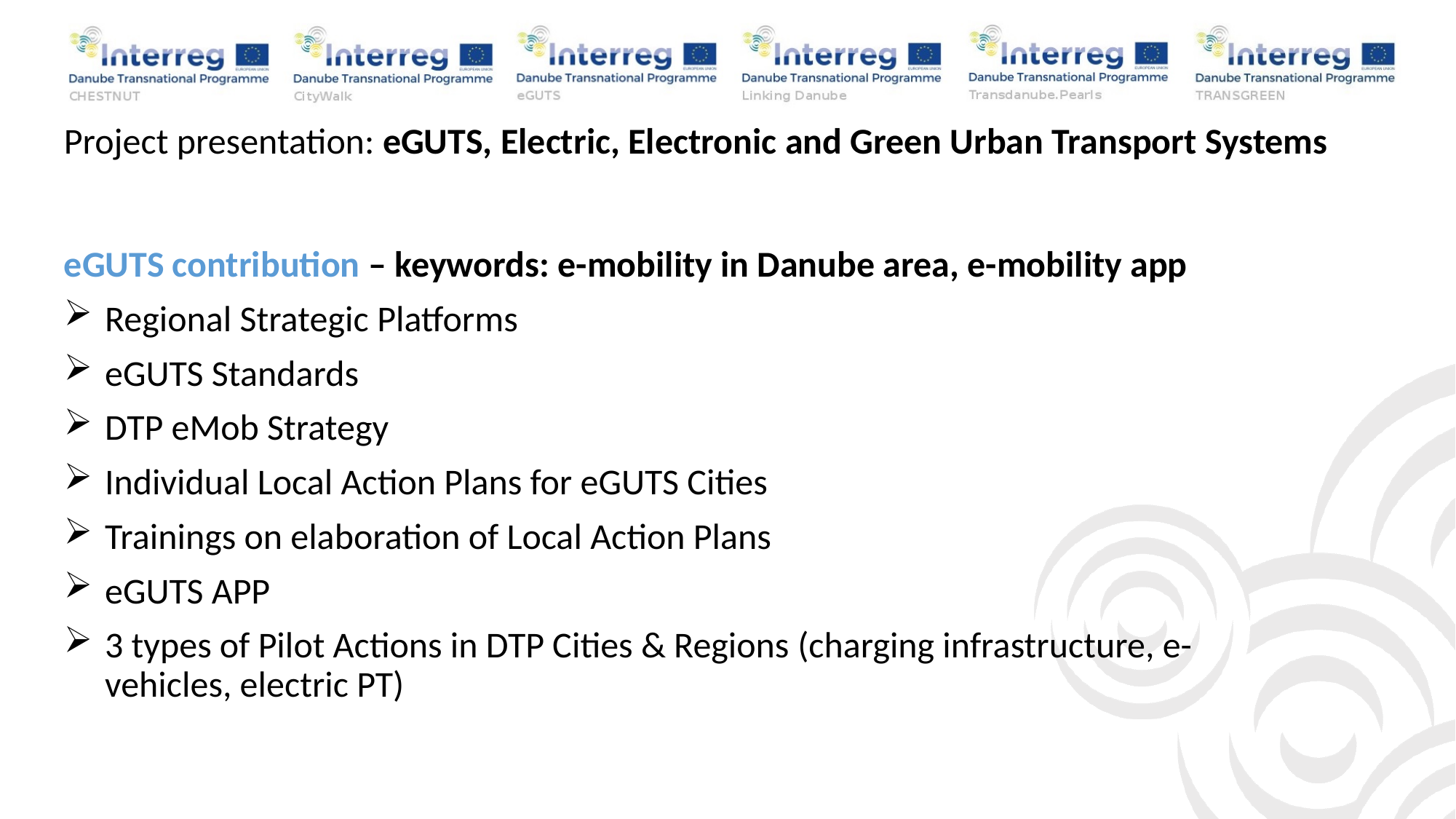

Project presentation: eGUTS, Electric, Electronic and Green Urban Transport Systems

eGUTS contribution – keywords: e-mobility in Danube area, e-mobility app
Regional Strategic Platforms
eGUTS Standards
DTP eMob Strategy
Individual Local Action Plans for eGUTS Cities
Trainings on elaboration of Local Action Plans
eGUTS APP
3 types of Pilot Actions in DTP Cities & Regions (charging infrastructure, e-vehicles, electric PT)